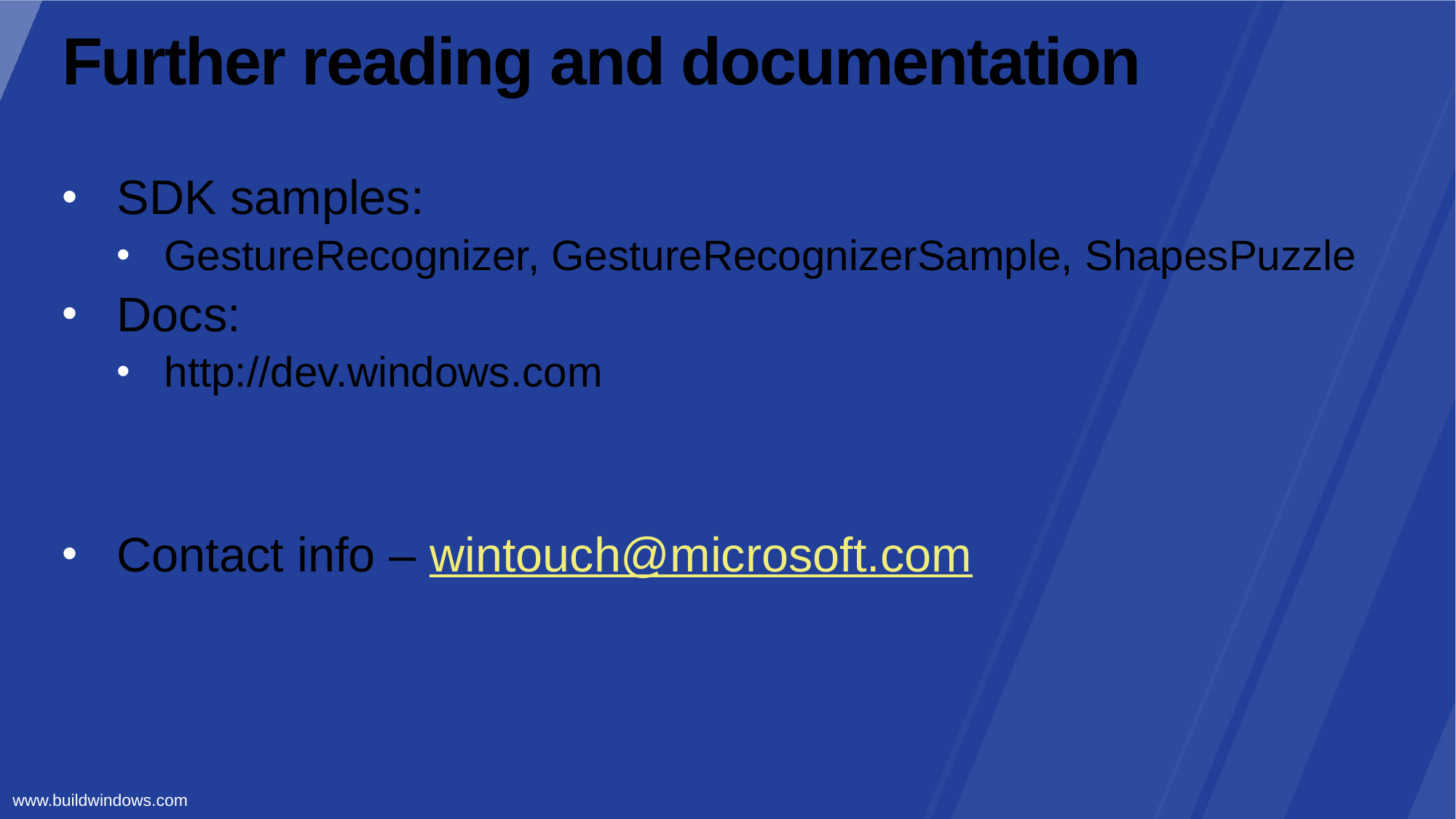

# Further reading and documentation
SDK samples:
GestureRecognizer, GestureRecognizerSample, ShapesPuzzle
Docs:
http://dev.windows.com

Contact info – wintouch@microsoft.com